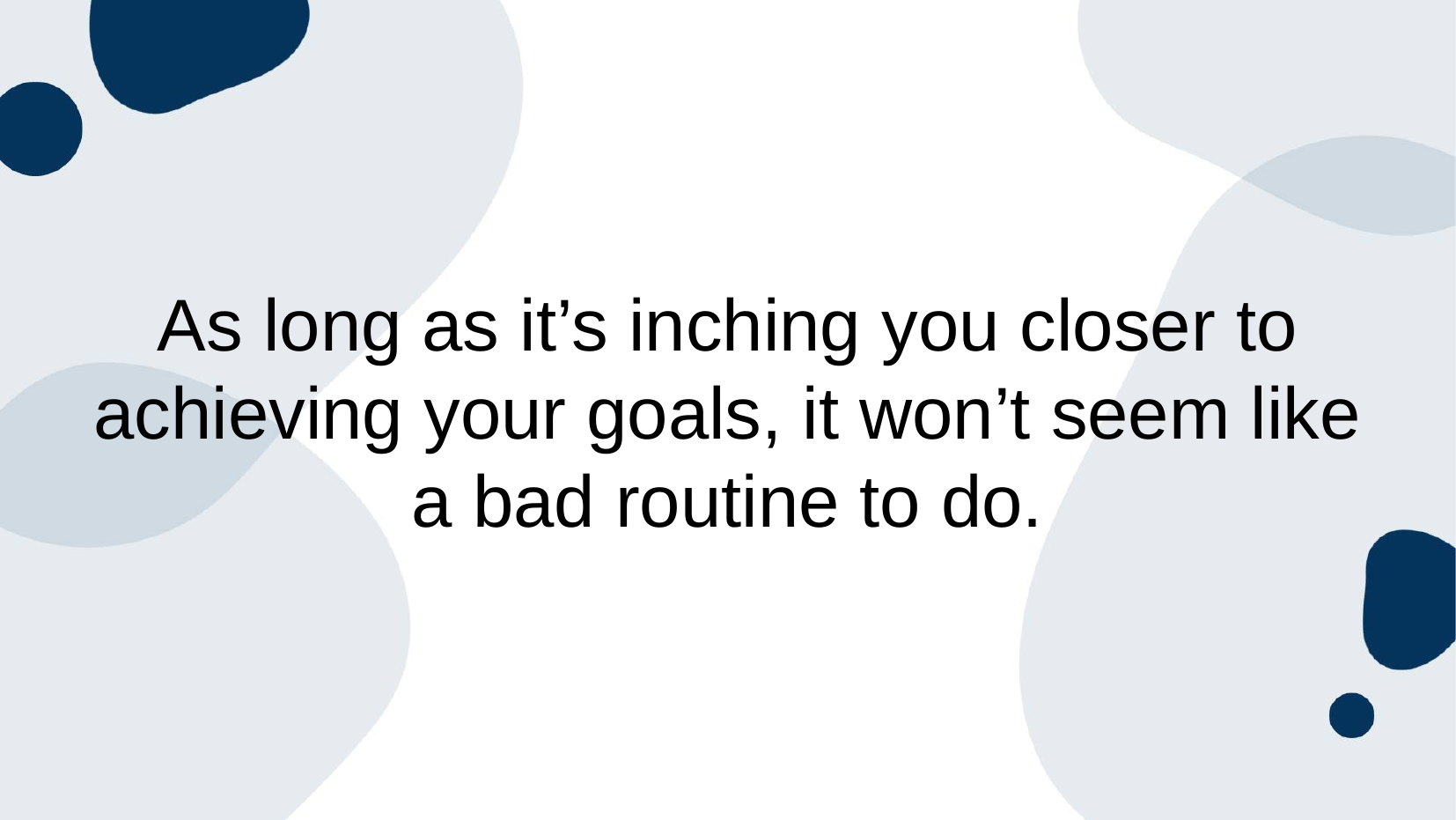

# As long as it’s inching you closer to achieving your goals, it won’t seem like a bad routine to do.